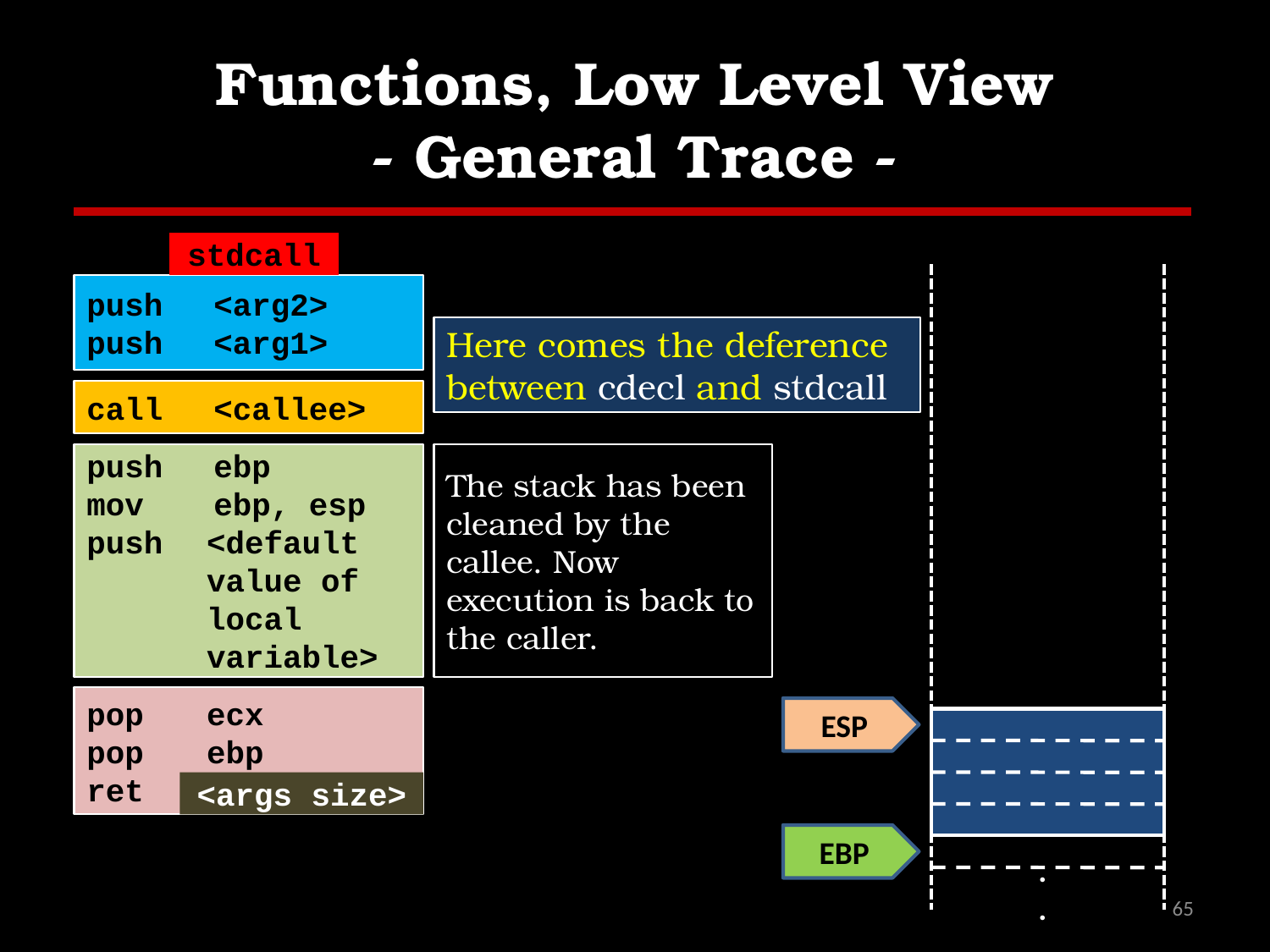

# Functions, Low Level View - General Trace -
stdcall
push	<arg2>
push	<arg1>
Here comes the deference between cdecl and stdcall
call	<callee>
push	ebp
mov	ebp, esp
push	<default value of local variable>
The stack has been cleaned by the callee. Now execution is back to the caller.
pop	ecx
pop	ebp
ret
ESP

<args size>
EBP
.
.
65